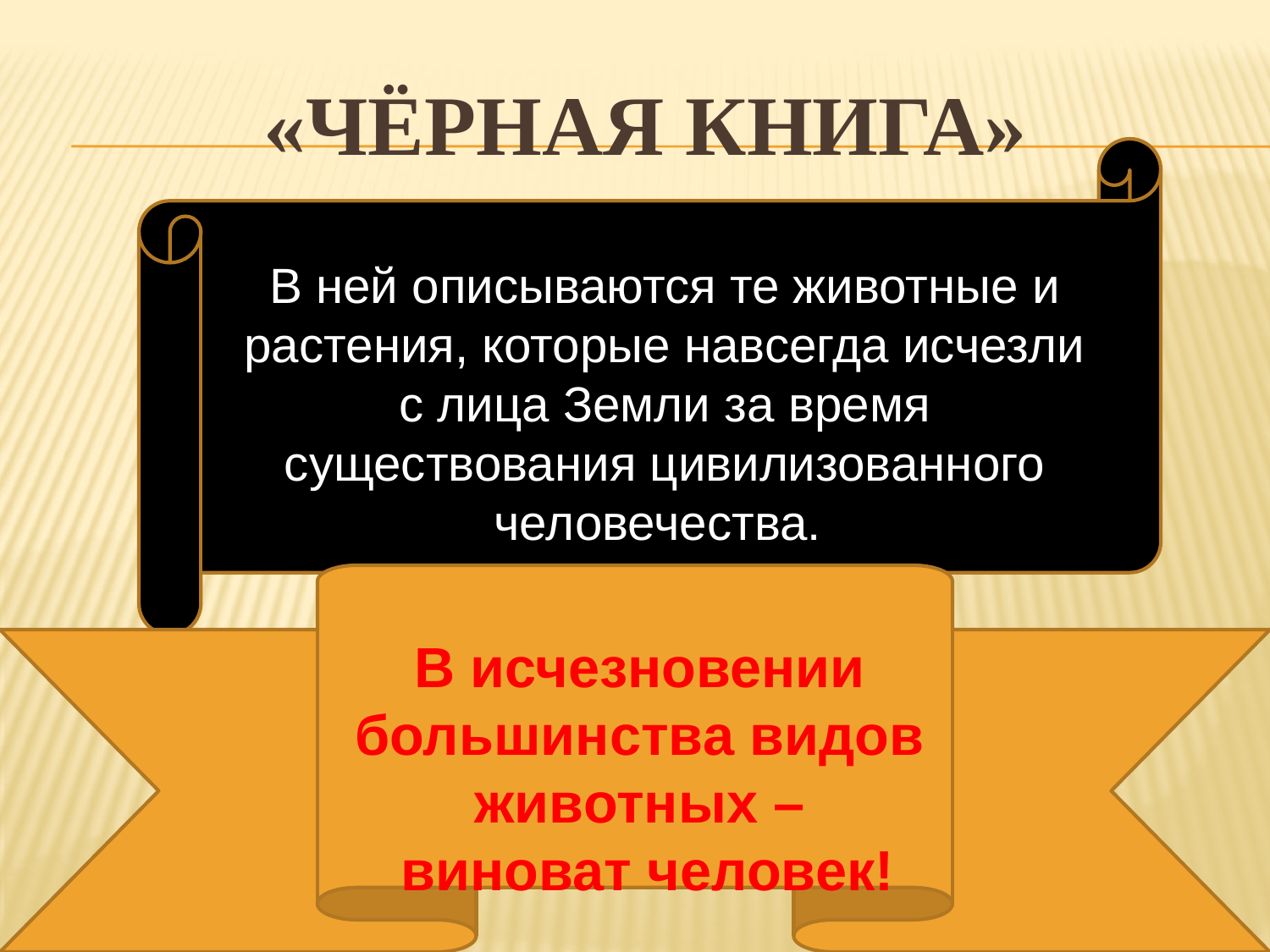

# «Чёрная книга»

В ней описываются те животные и растения, которые навсегда исчезли с лица Земли за время существования цивилизованного человечества.

Страшные птицы - МОА
В исчезновении большинства видов животных –
 виноват человек!
Стеллерова корова